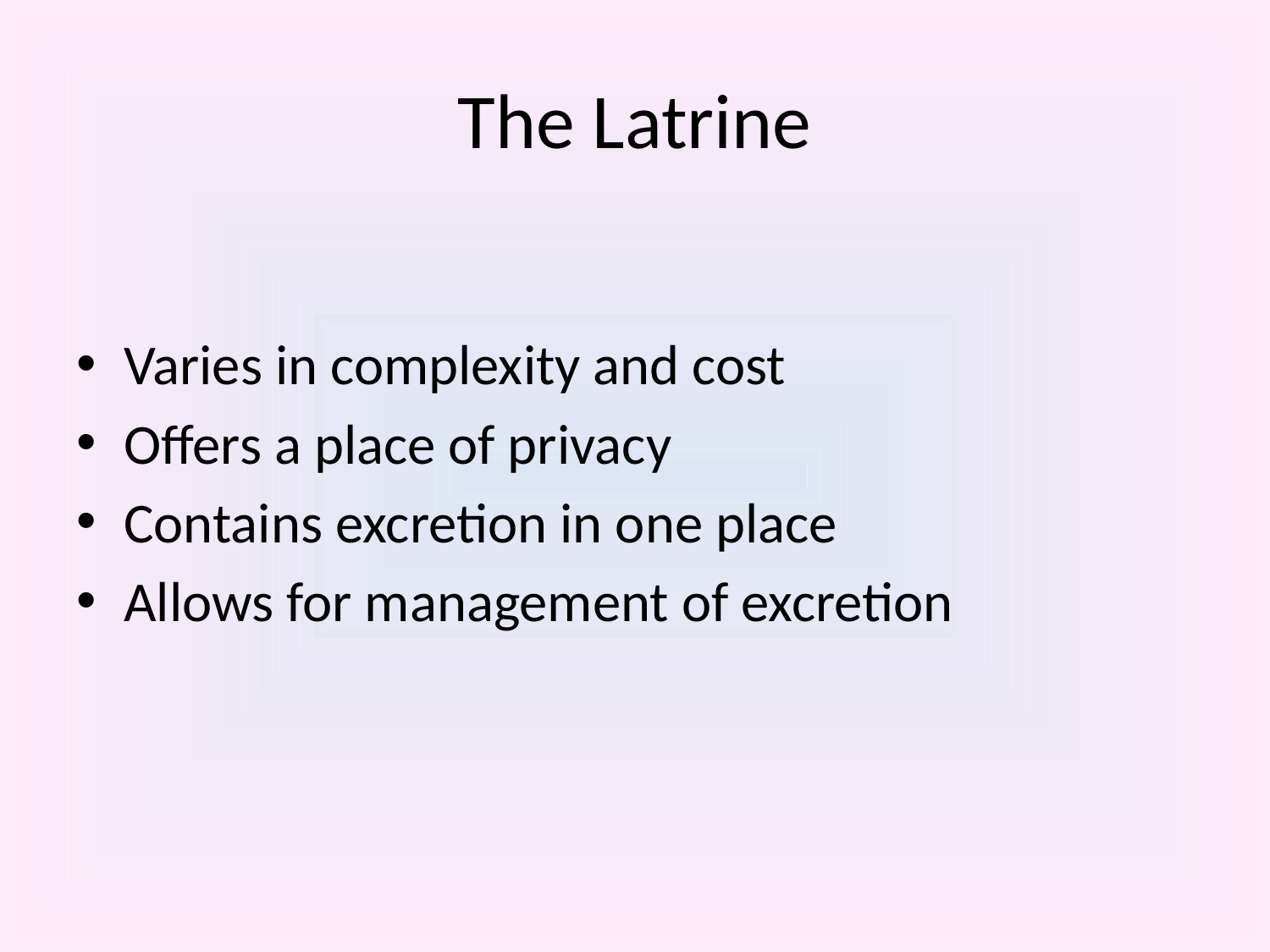

# The Latrine
Varies in complexity and cost
Offers a place of privacy
Contains excretion in one place
Allows for management of excretion